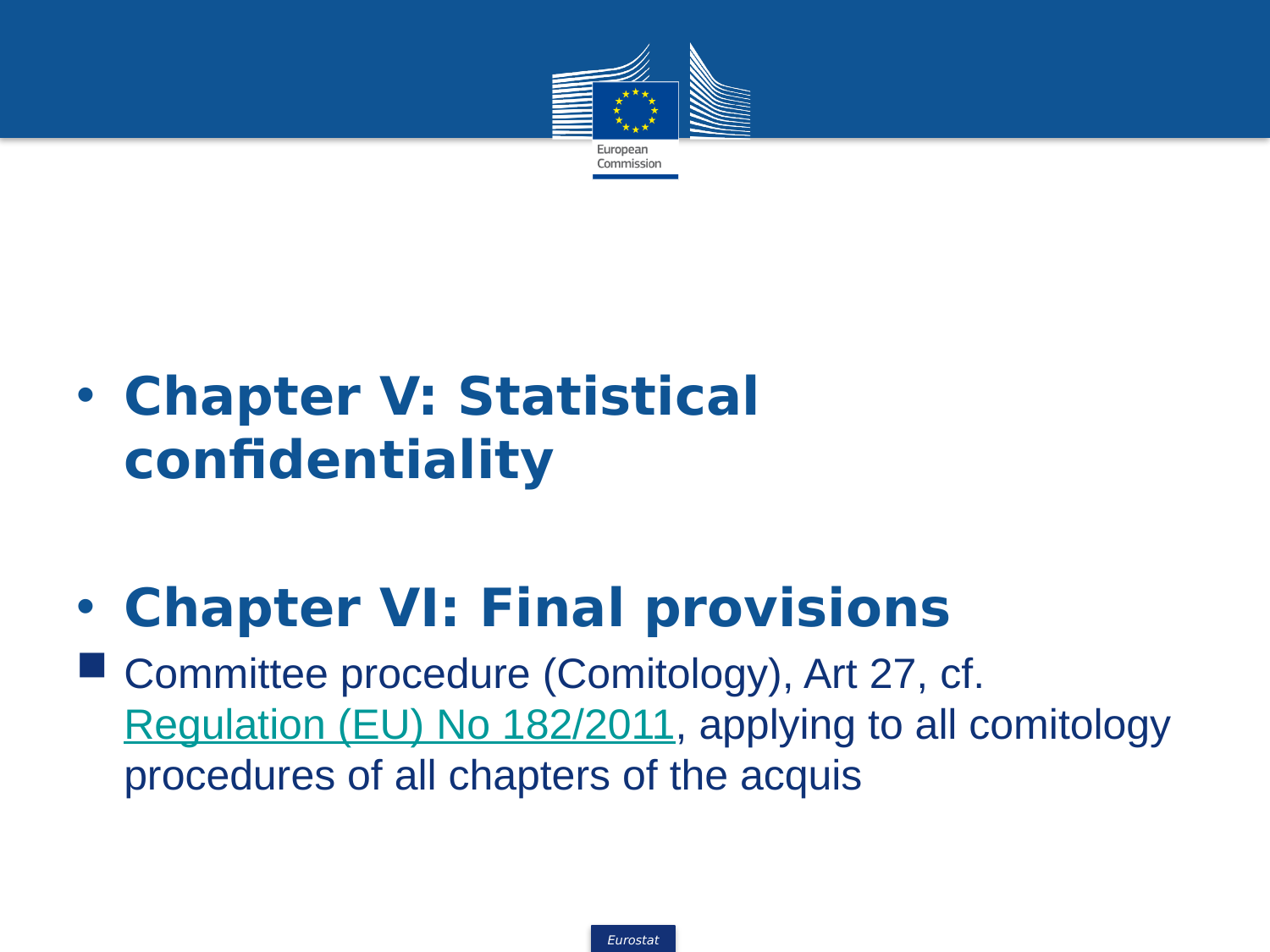

#
Chapter V: Statistical confidentiality

Chapter VI: Final provisions
Committee procedure (Comitology), Art 27, cf. Regulation (EU) No 182/2011, applying to all comitology procedures of all chapters of the acquis